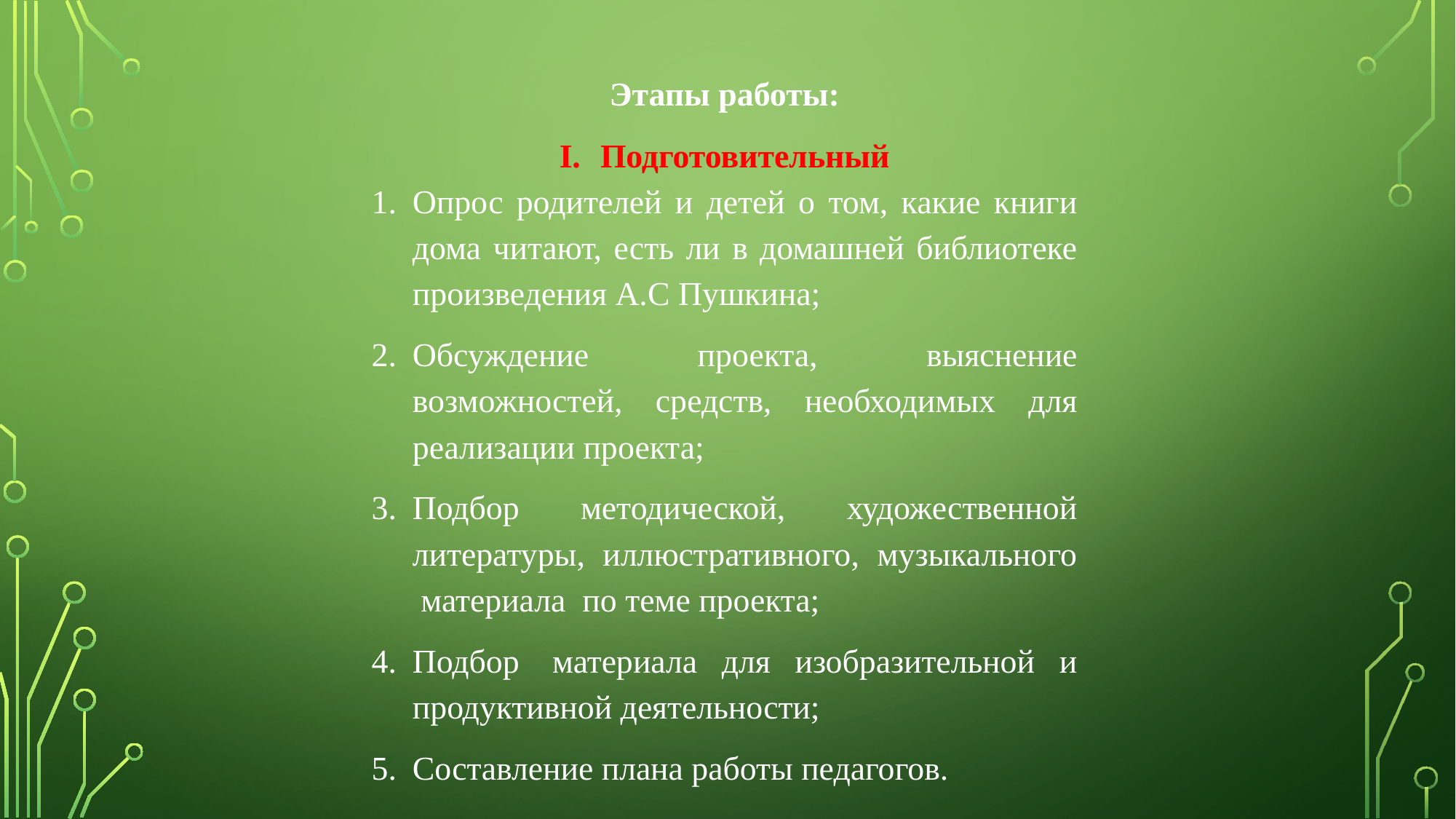

Этапы работы:
Подготовительный
Опрос родителей и детей о том, какие книги дома читают, есть ли в домашней библиотеке произведения А.С Пушкина;
Обсуждение проекта, выяснение возможностей, средств, необходимых для реализации проекта;
Подбор методической, художественной литературы, иллюстративного, музыкального  материала  по теме проекта;
Подбор  материала для изобразительной и продуктивной деятельности;
Составление плана работы педагогов.